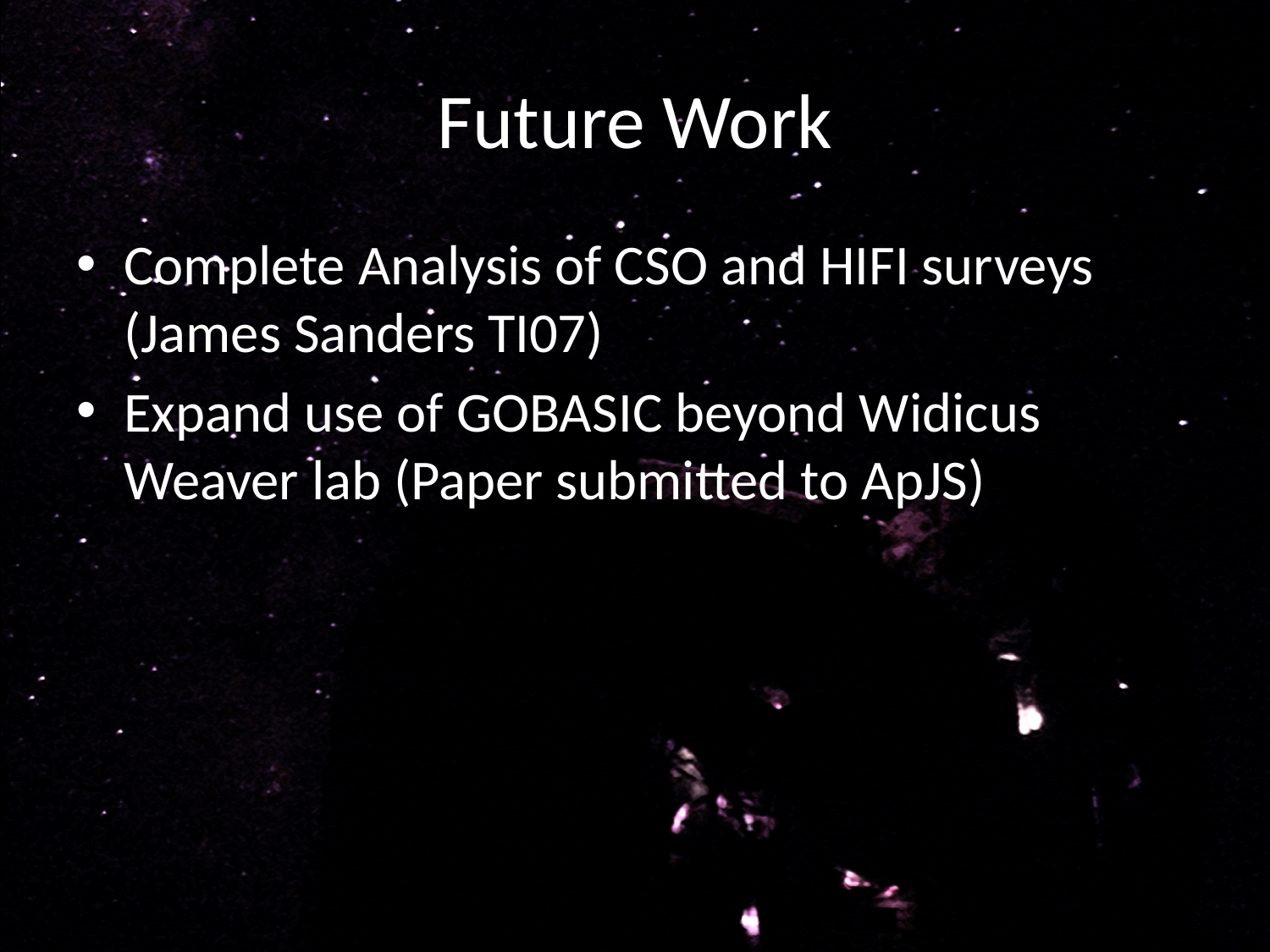

# Future Work
Complete Analysis of CSO and HIFI surveys (James Sanders TI07)
Expand use of GOBASIC beyond Widicus Weaver lab (Paper submitted to ApJS)